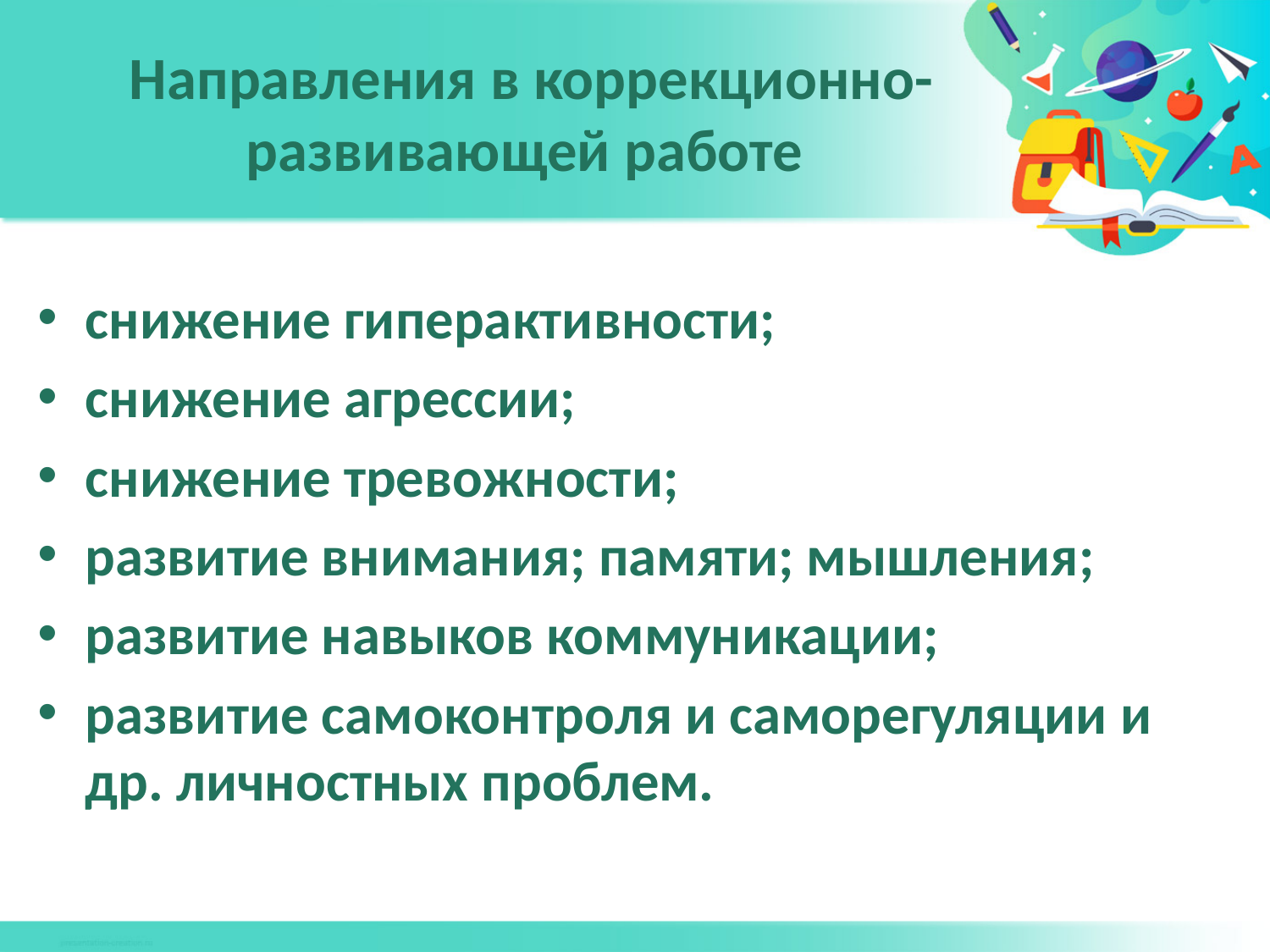

# Направления в коррекционно-развивающей работе
снижение гиперактивности;
снижение агрессии;
снижение тревожности;
развитие внимания; памяти; мышления;
развитие навыков коммуникации;
развитие самоконтроля и саморегуляции и др. личностных проблем.